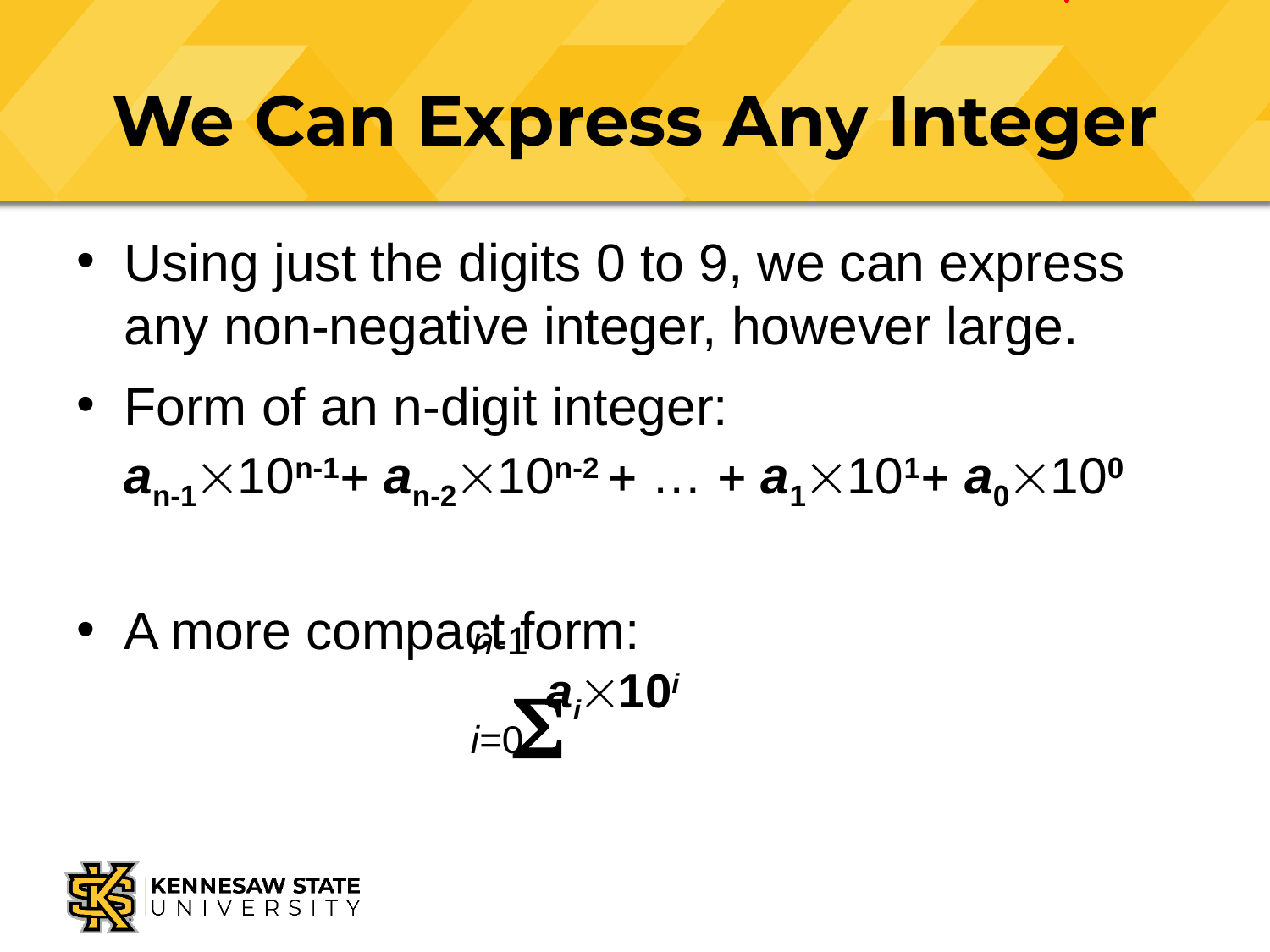

# We Can Express Any Integer
Using just the digits 0 to 9, we can express any non-negative integer, however large.
Form of an n-digit integer:
an-1×10n-1+ an-2×10n-2 + … + a1×101+ a0×100
A more compact form:
			 Σ
n−1
ai×10i
i=0